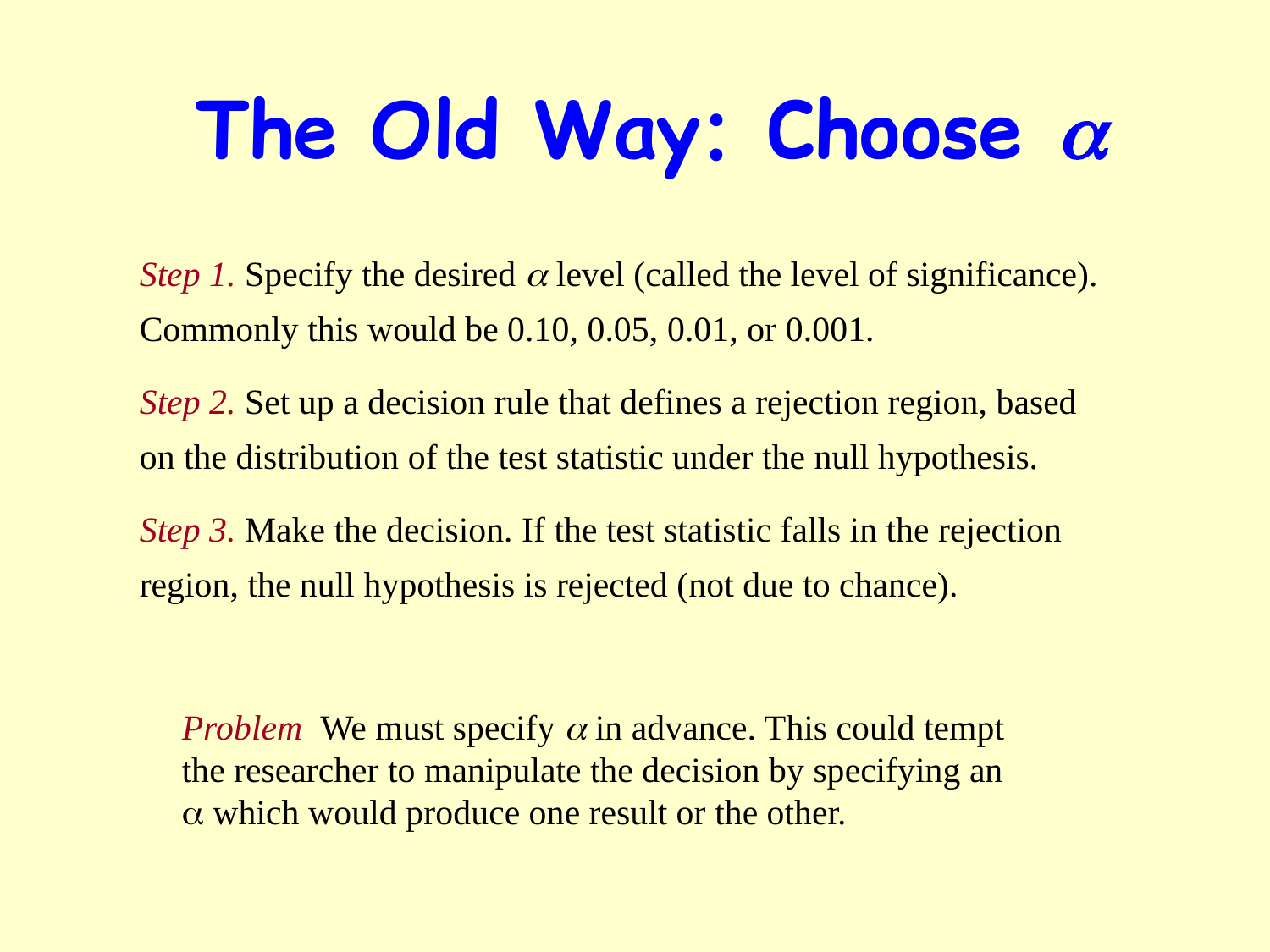

# The Old Way: Choose α
Step 1. Specify the desired α level (called the level of significance).  Commonly this would be 0.10, 0.05, 0.01, or 0.001.
Step 2. Set up a decision rule that defines a rejection region, based on the distribution of the test statistic under the null hypothesis.
Step 3. Make the decision. If the test statistic falls in the rejection region, the null hypothesis is rejected (not due to chance).
Problem  We must specify α in advance. This could tempt the researcher to manipulate the decision by specifying an α which would produce one result or the other.